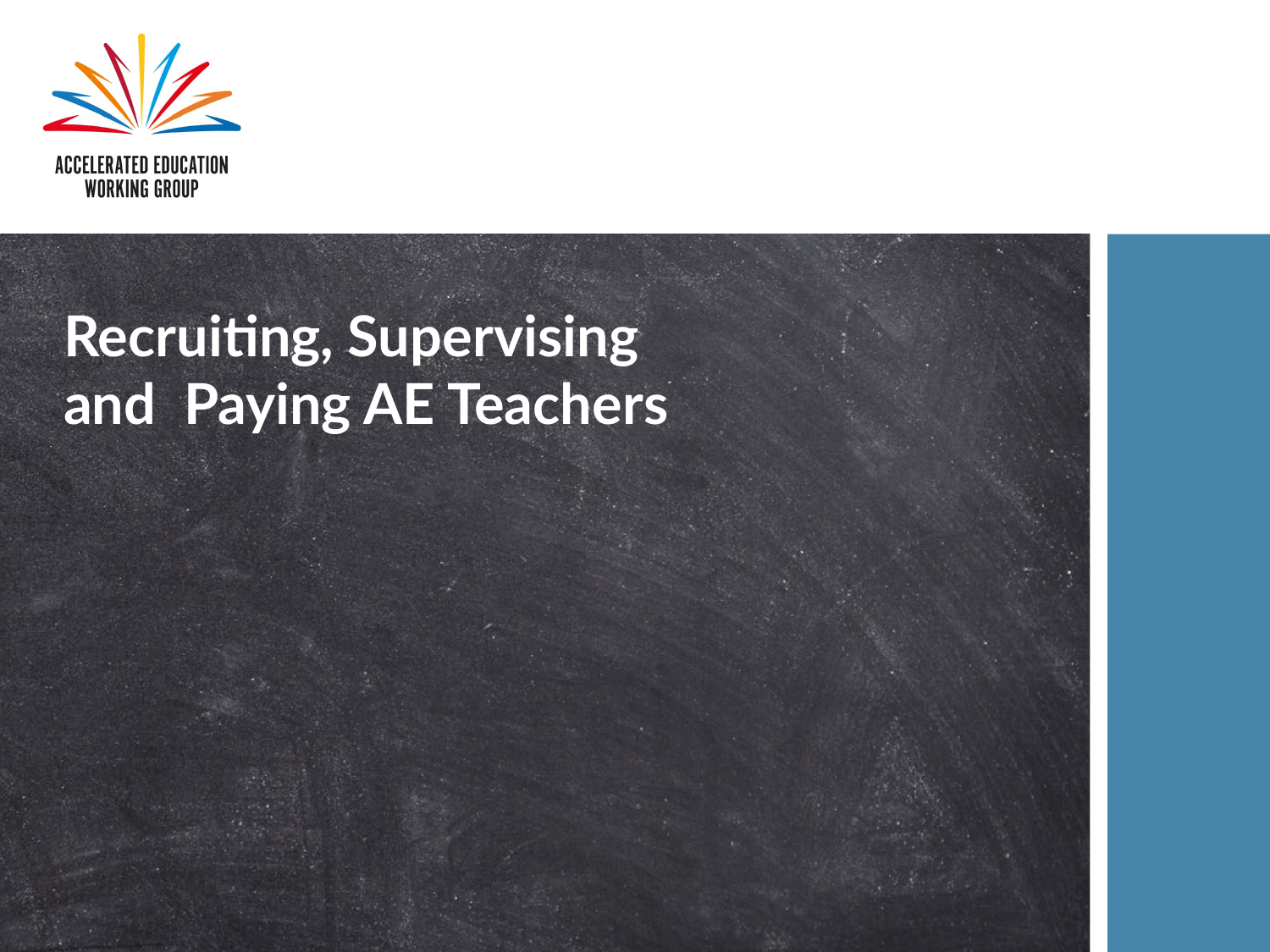

# Recruiting, Supervising and  Paying AE Teachers